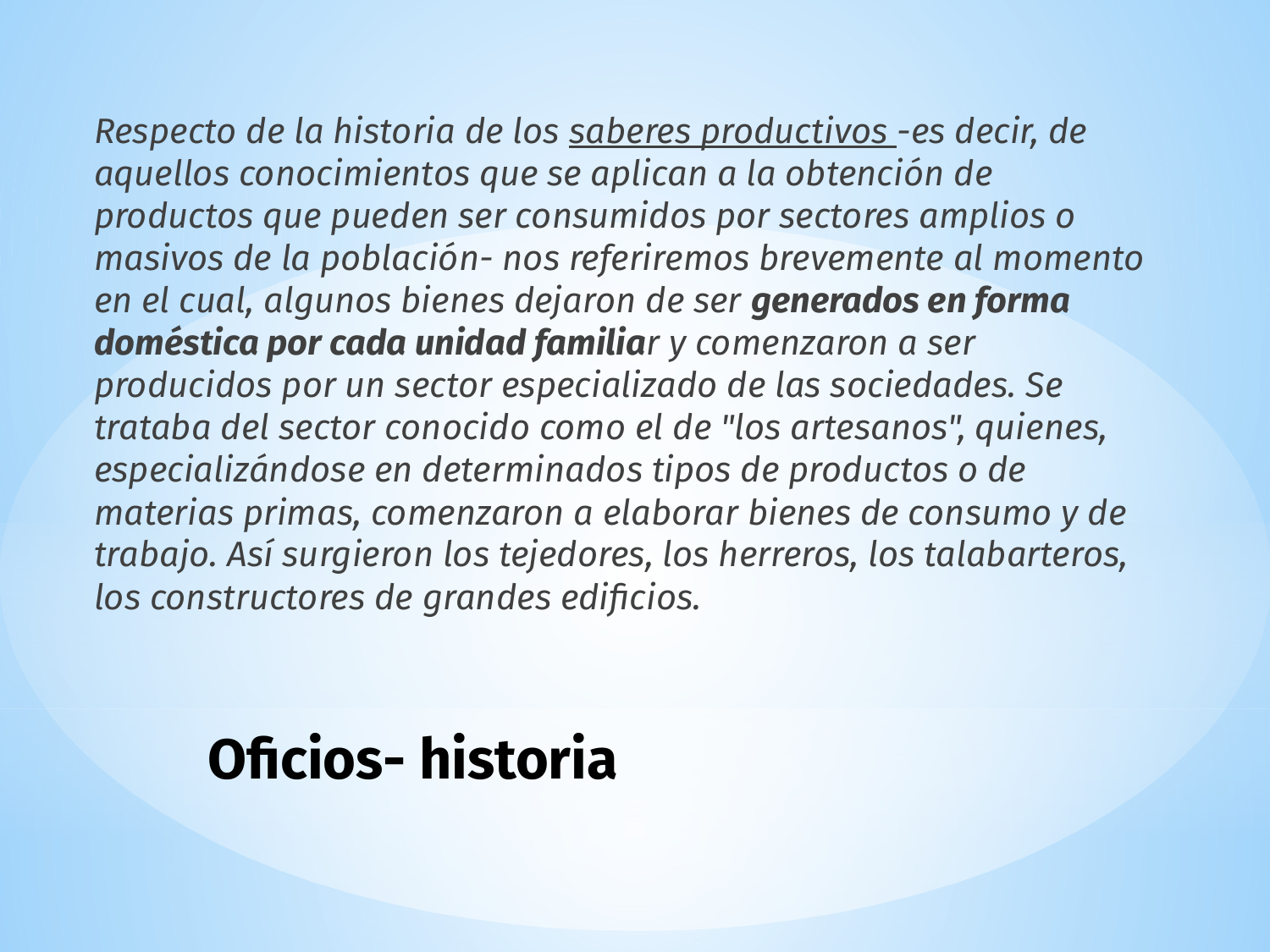

Respecto de la historia de los saberes productivos -es decir, de aquellos conocimientos que se aplican a la obtención de productos que pueden ser consumidos por sectores amplios o masivos de la población- nos referiremos brevemente al momento en el cual, algunos bienes dejaron de ser generados en forma doméstica por cada unidad familiar y comenzaron a ser producidos por un sector especializado de las sociedades. Se trataba del sector conocido como el de "los artesanos", quienes, especializándose en determinados tipos de productos o de materias primas, comenzaron a elaborar bienes de consumo y de trabajo. Así surgieron los tejedores, los herreros, los talabarteros, los constructores de grandes edificios.
# Oficios- historia